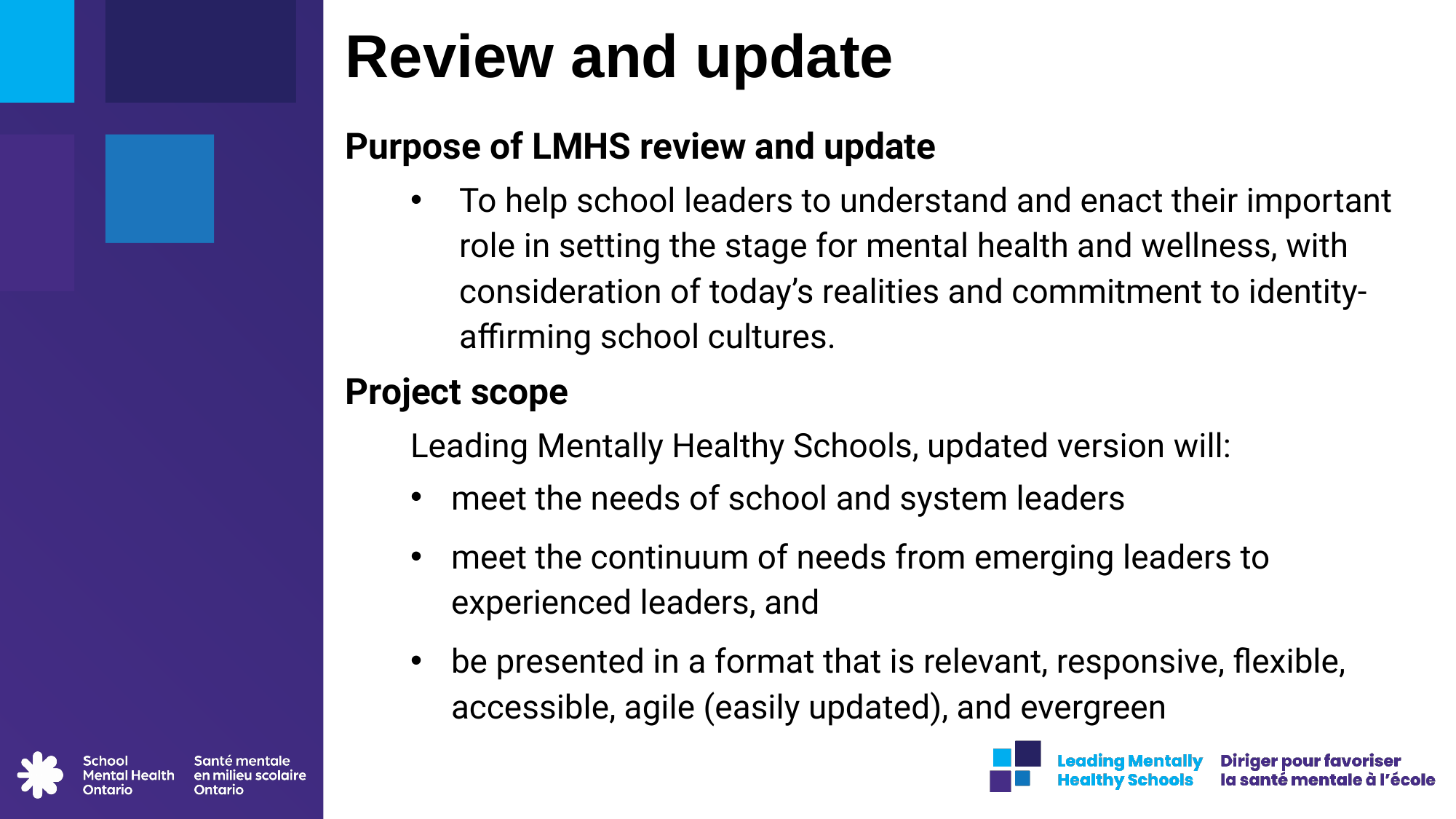

# Review and update
Purpose of LMHS review and update
To help school leaders to understand and enact their important role in setting the stage for mental health and wellness, with consideration of today’s realities and commitment to identity-affirming school cultures.
Project scope
Leading Mentally Healthy Schools, updated version will:
meet the needs of school and system leaders
meet the continuum of needs from emerging leaders to experienced leaders, and
be presented in a format that is relevant, responsive, flexible, accessible, agile (easily updated), and evergreen